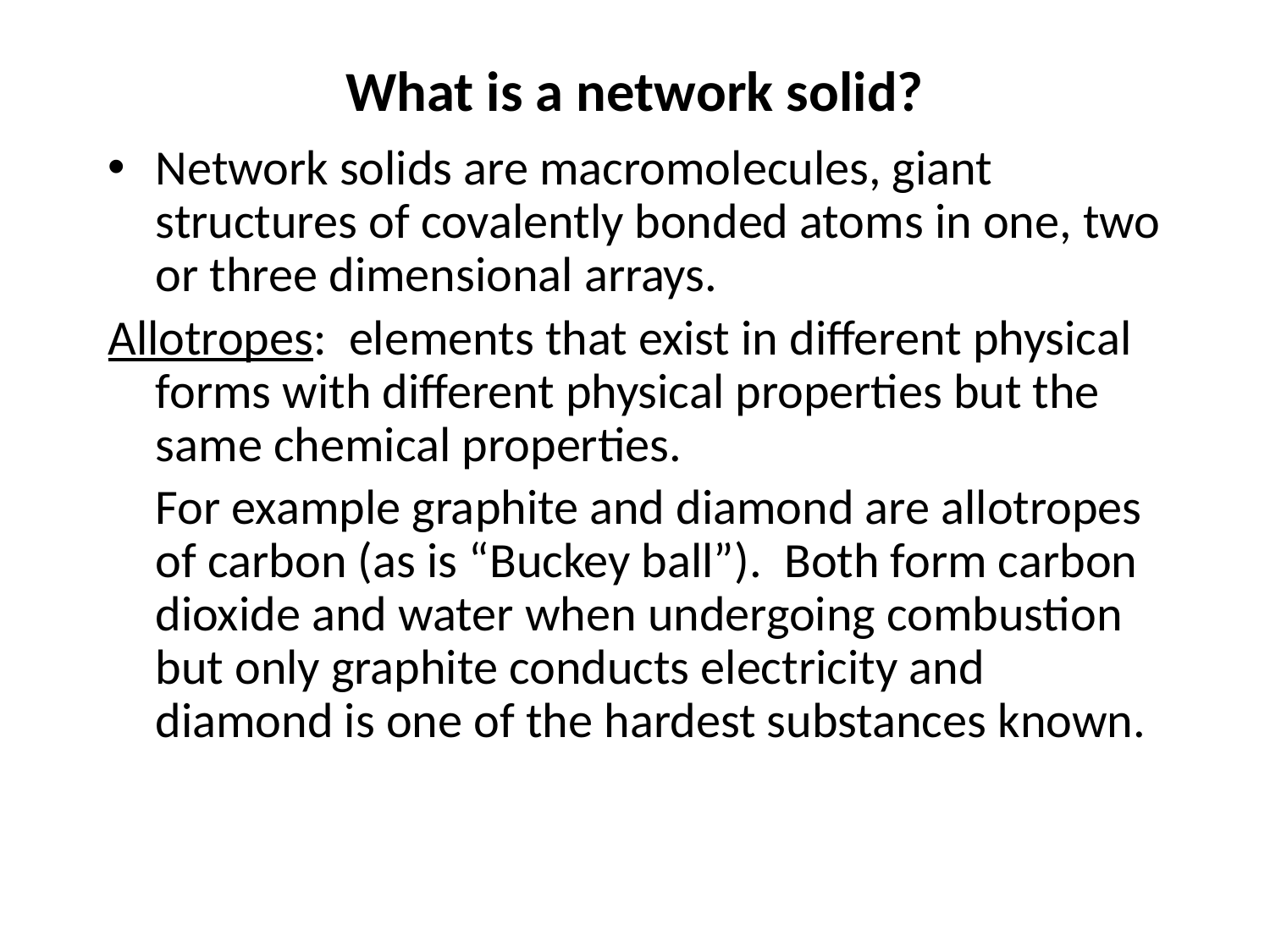

# What is a network solid?
Network solids are macromolecules, giant structures of covalently bonded atoms in one, two or three dimensional arrays.
Allotropes:  elements that exist in different physical forms with different physical properties but the same chemical properties.
	For example graphite and diamond are allotropes of carbon (as is “Buckey ball”).  Both form carbon dioxide and water when undergoing combustion but only graphite conducts electricity and diamond is one of the hardest substances known.